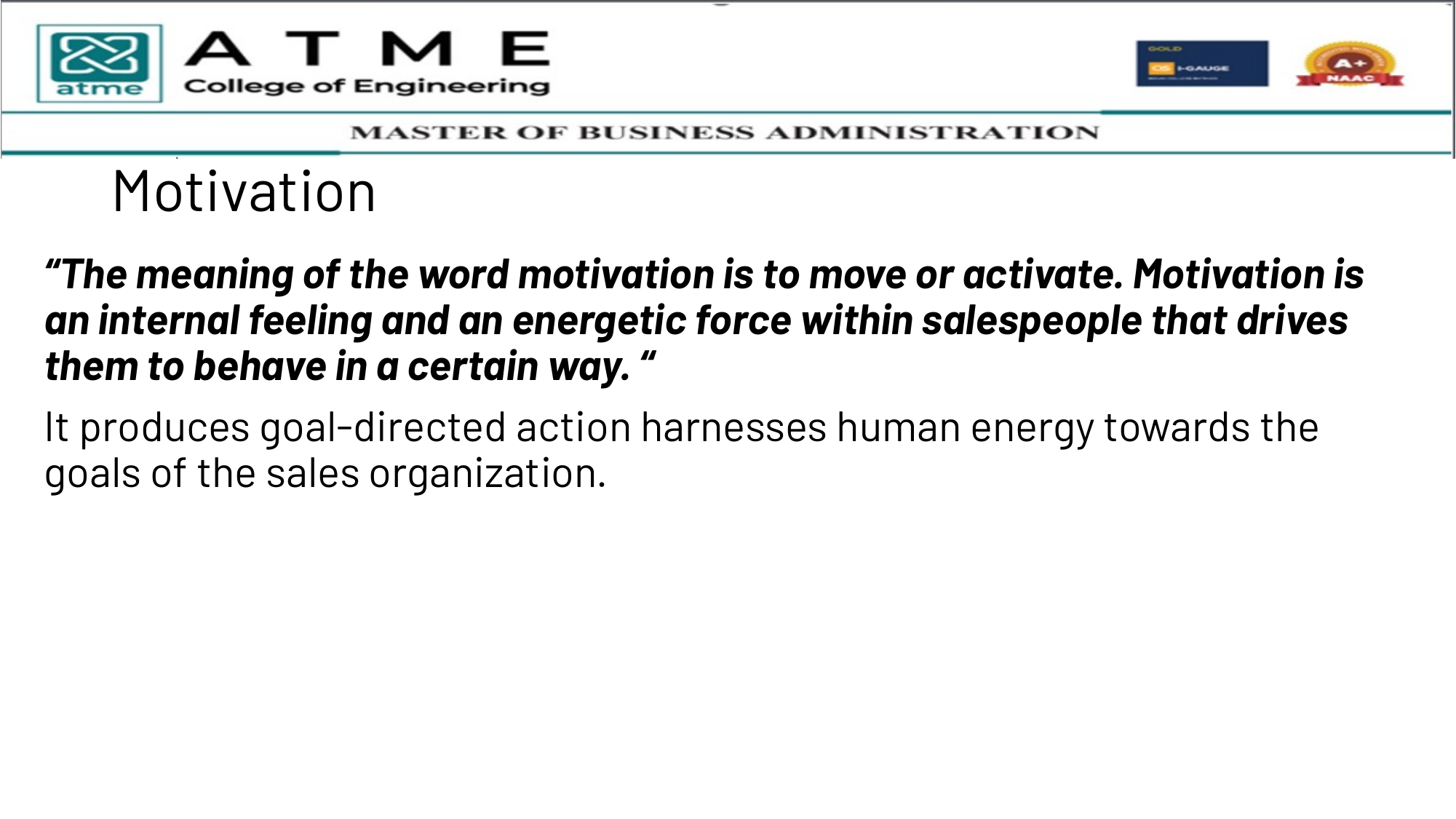

# Motivation
“The meaning of the word motivation is to move or activate. Motivation is an internal feeling and an energetic force within salespeople that drives them to behave in a certain way. “
It produces goal-directed action harnesses human energy towards the goals of the sales organization.